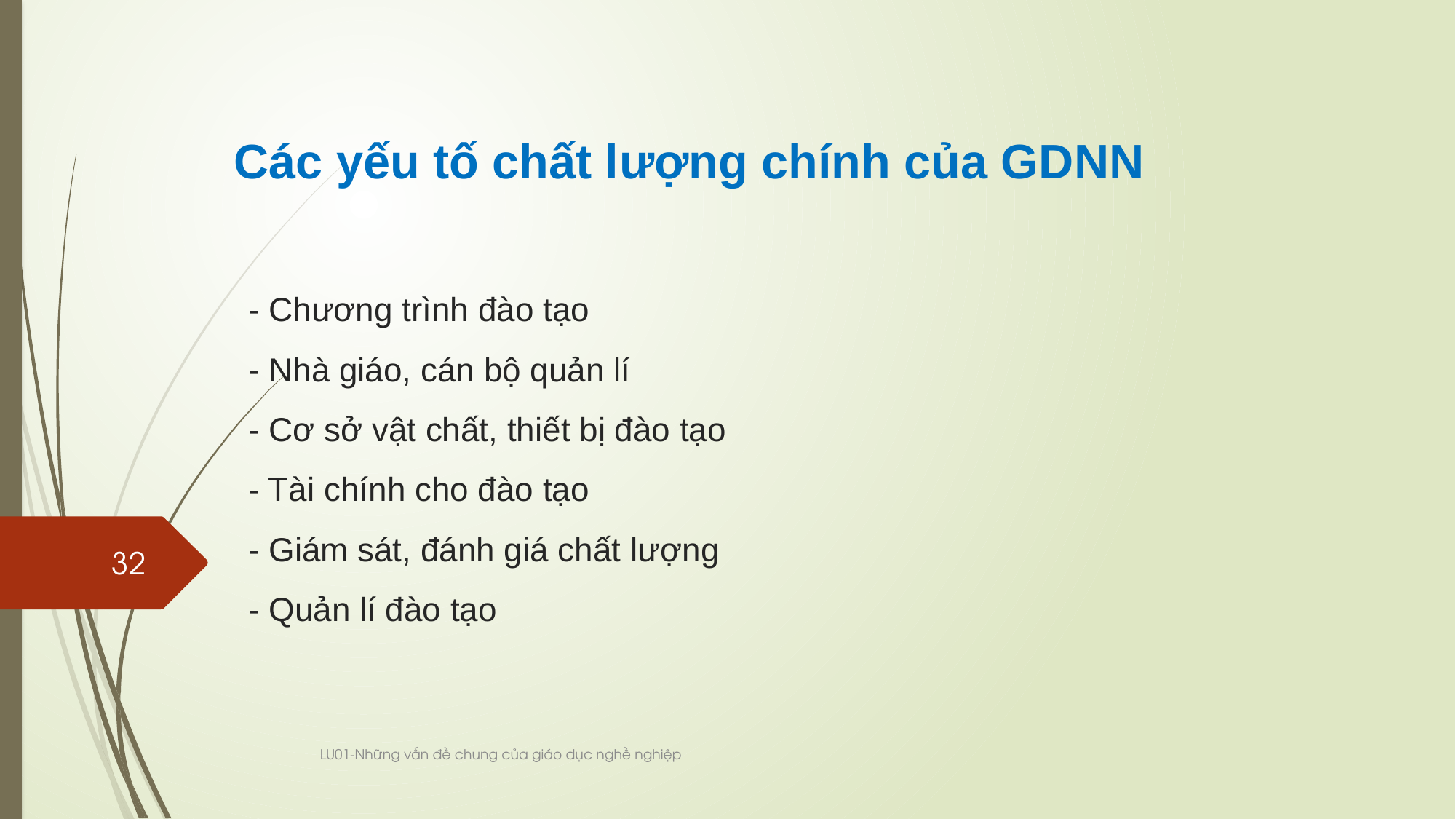

Các yếu tố chất lượng chính của GDNN
# - Chương trình đào tạo - Nhà giáo, cán bộ quản lí - Cơ sở vật chất, thiết bị đào tạo - Tài chính cho đào tạo - Giám sát, đánh giá chất lượng - Quản lí đào tạo
32
LU01-Những vấn đề chung của giáo dục nghề nghiệp